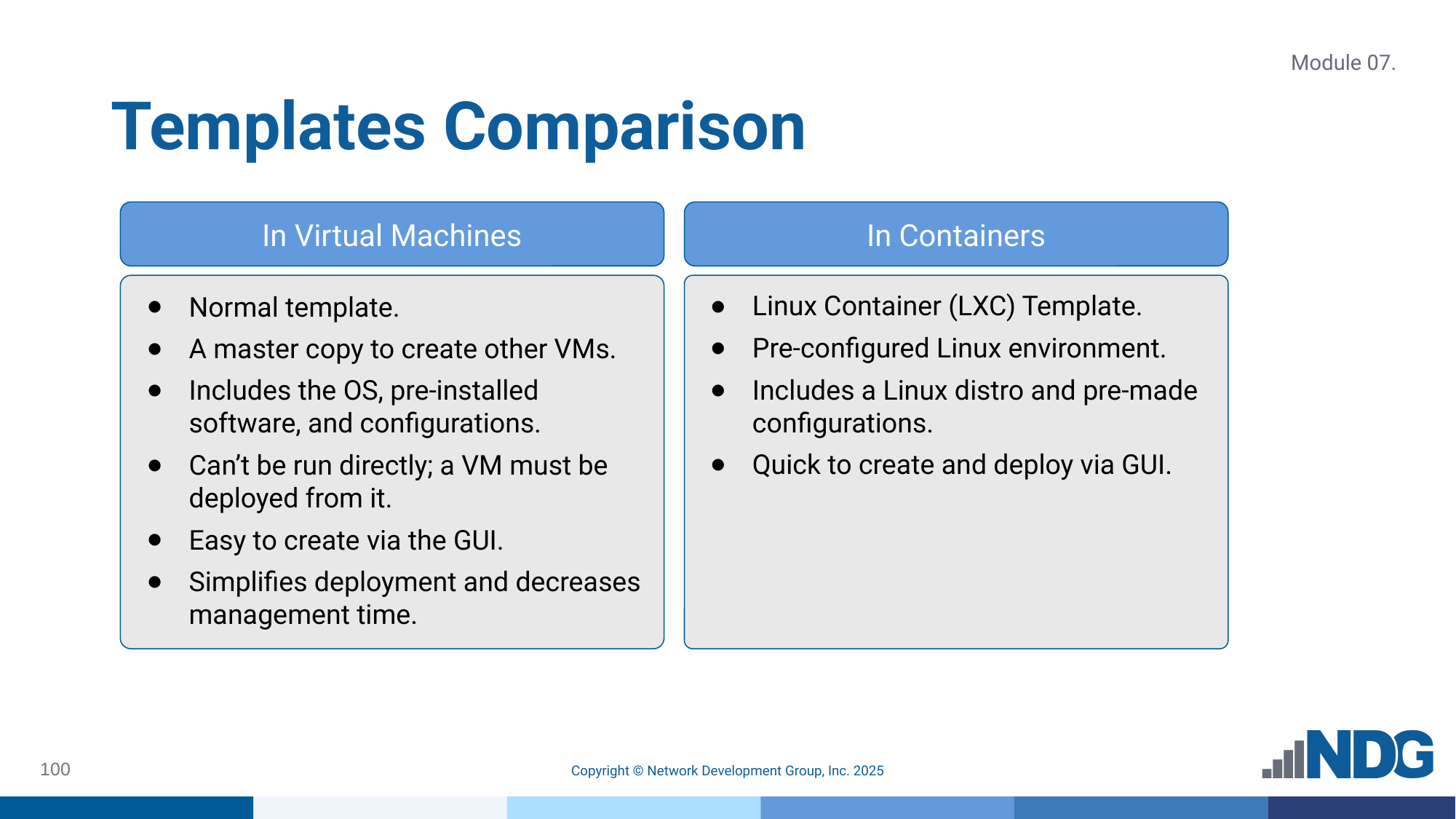

# Templates Comparison
Module 07.
In Virtual Machines
In Containers
Normal template.
A master copy to create other VMs.
Includes the OS, pre-installed software, and configurations.
Can’t be run directly; a VM must be deployed from it.
Easy to create via the GUI.
Simplifies deployment and decreases management time.
Linux Container (LXC) Template.
Pre-configured Linux environment.
Includes a Linux distro and pre-made configurations.
Quick to create and deploy via GUI.